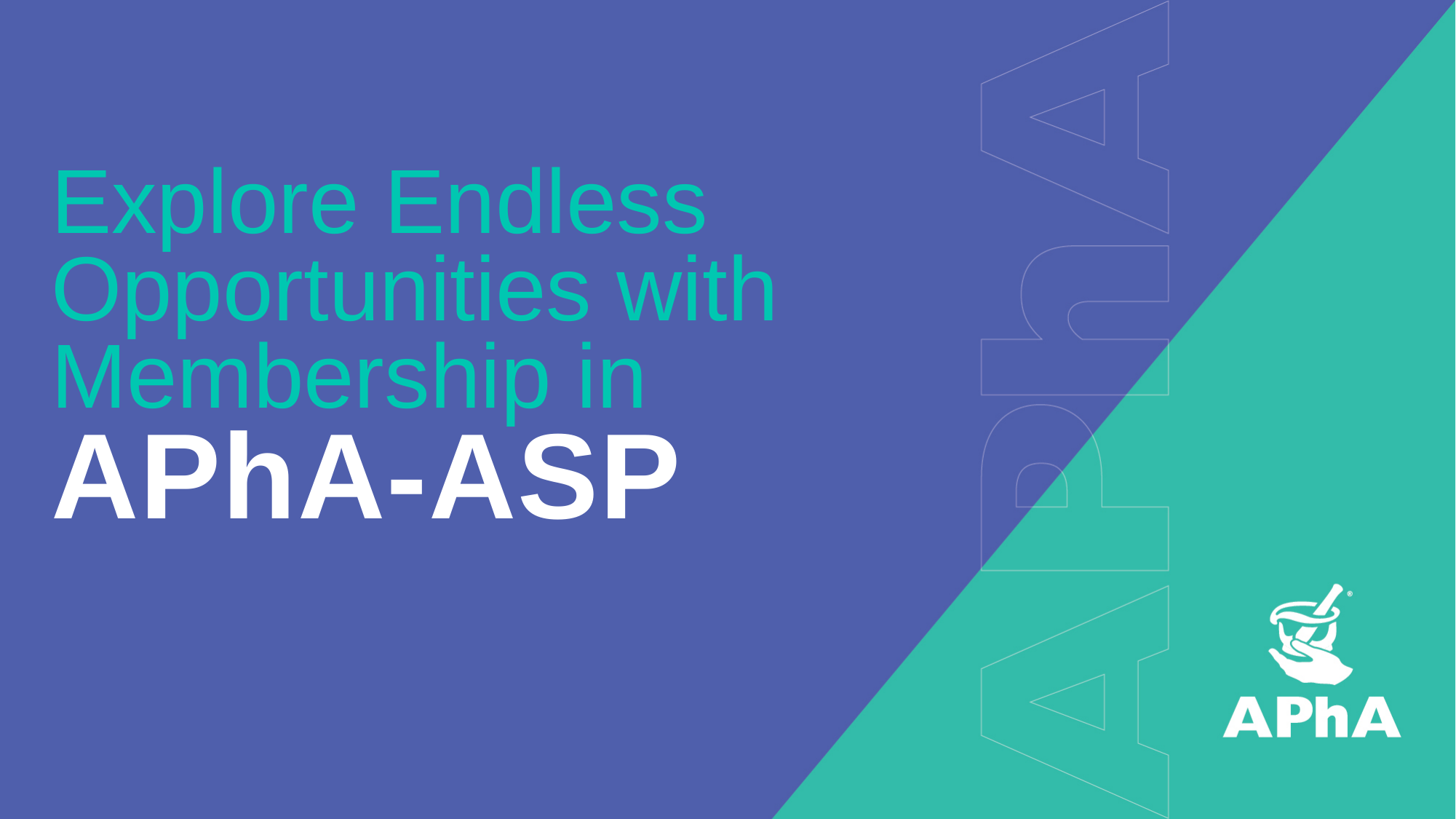

Explore Endless Opportunities with Membership in
APhA-ASP